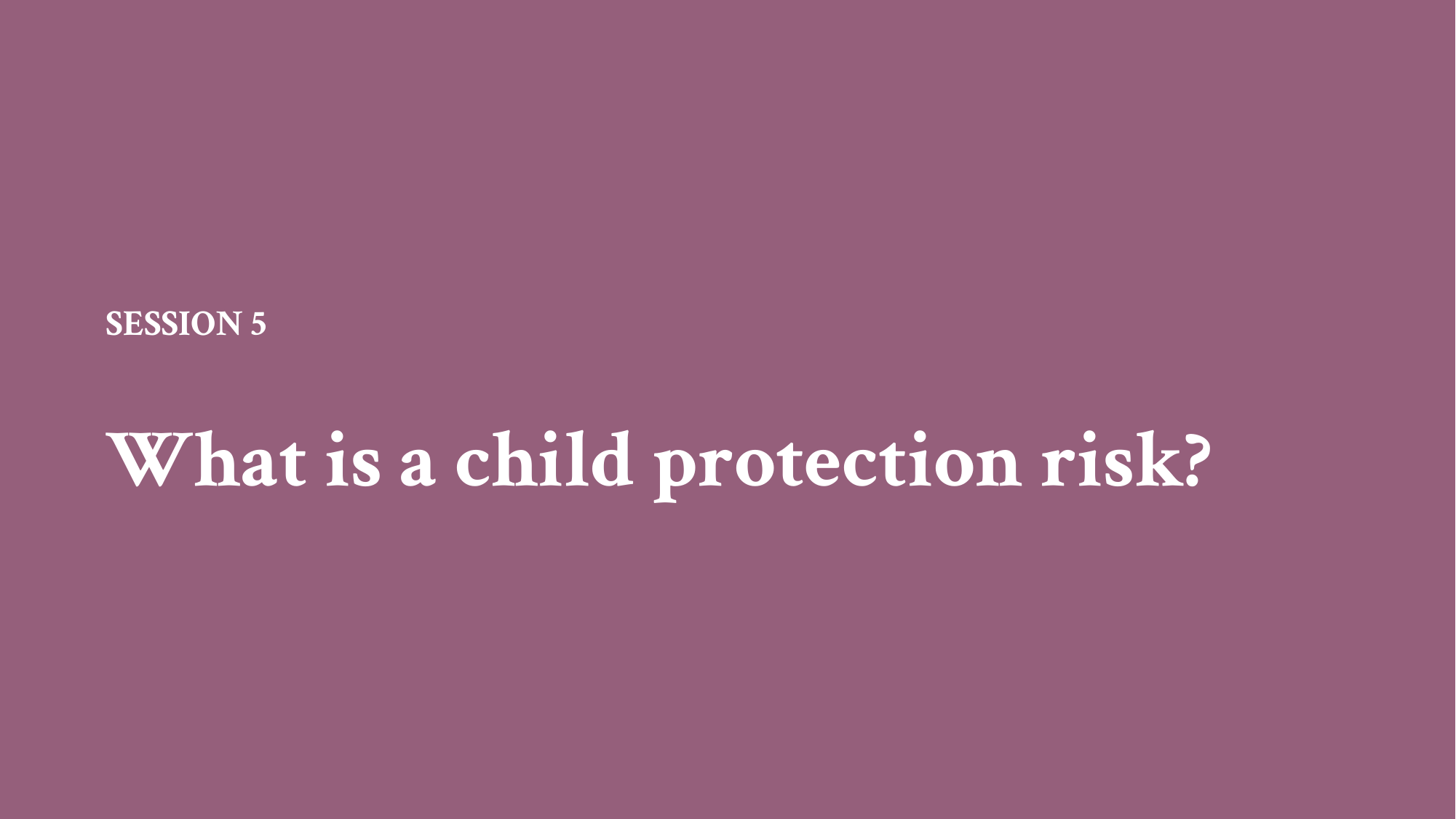

SESSION 5
What is a child protection risk?